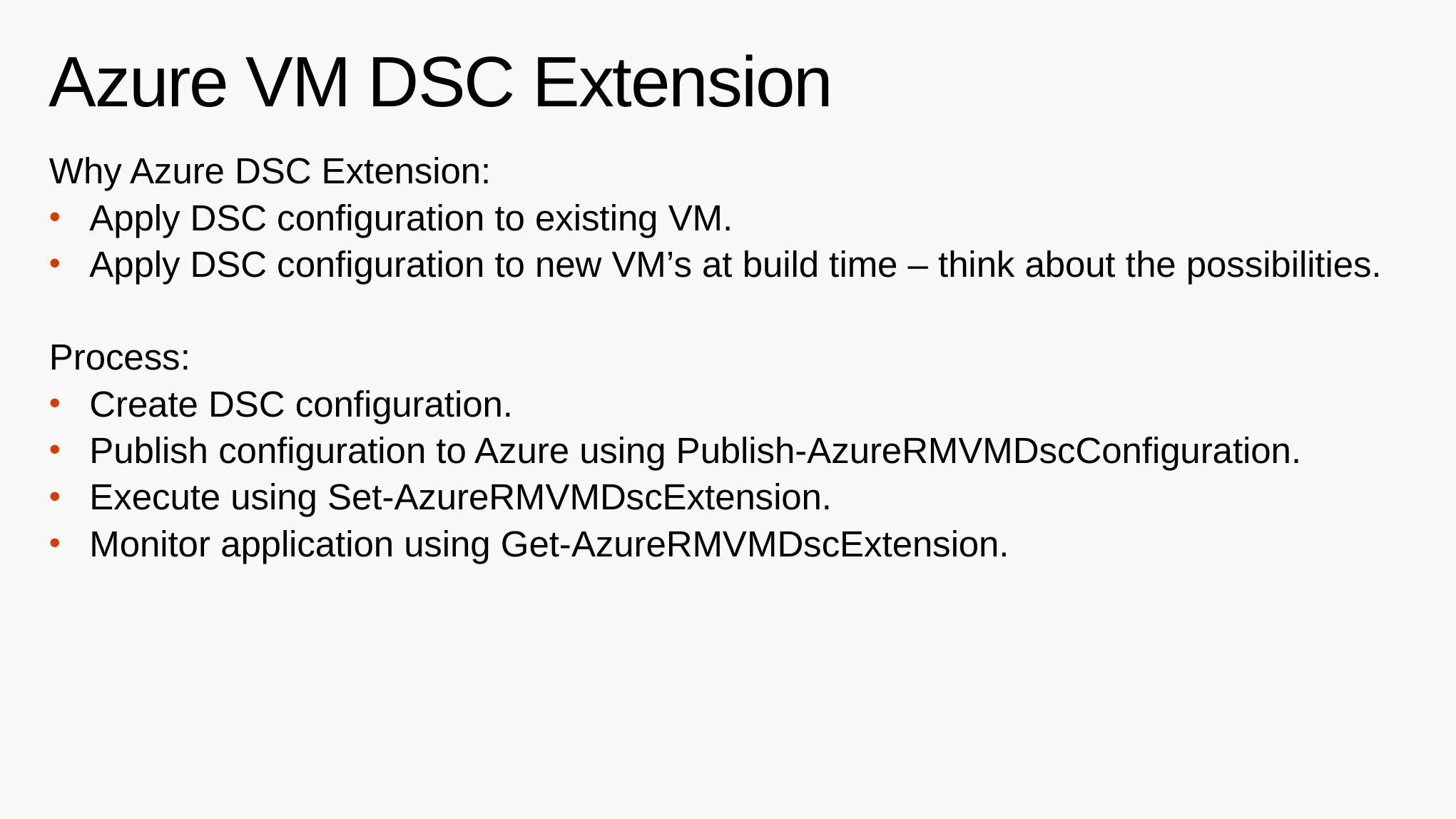

# Azure VM DSC Extension
Why Azure DSC Extension:
Apply DSC configuration to existing VM.
Apply DSC configuration to new VM’s at build time – think about the possibilities.

Process:
Create DSC configuration.
Publish configuration to Azure using Publish-AzureRMVMDscConfiguration.
Execute using Set-AzureRMVMDscExtension.
Monitor application using Get-AzureRMVMDscExtension.